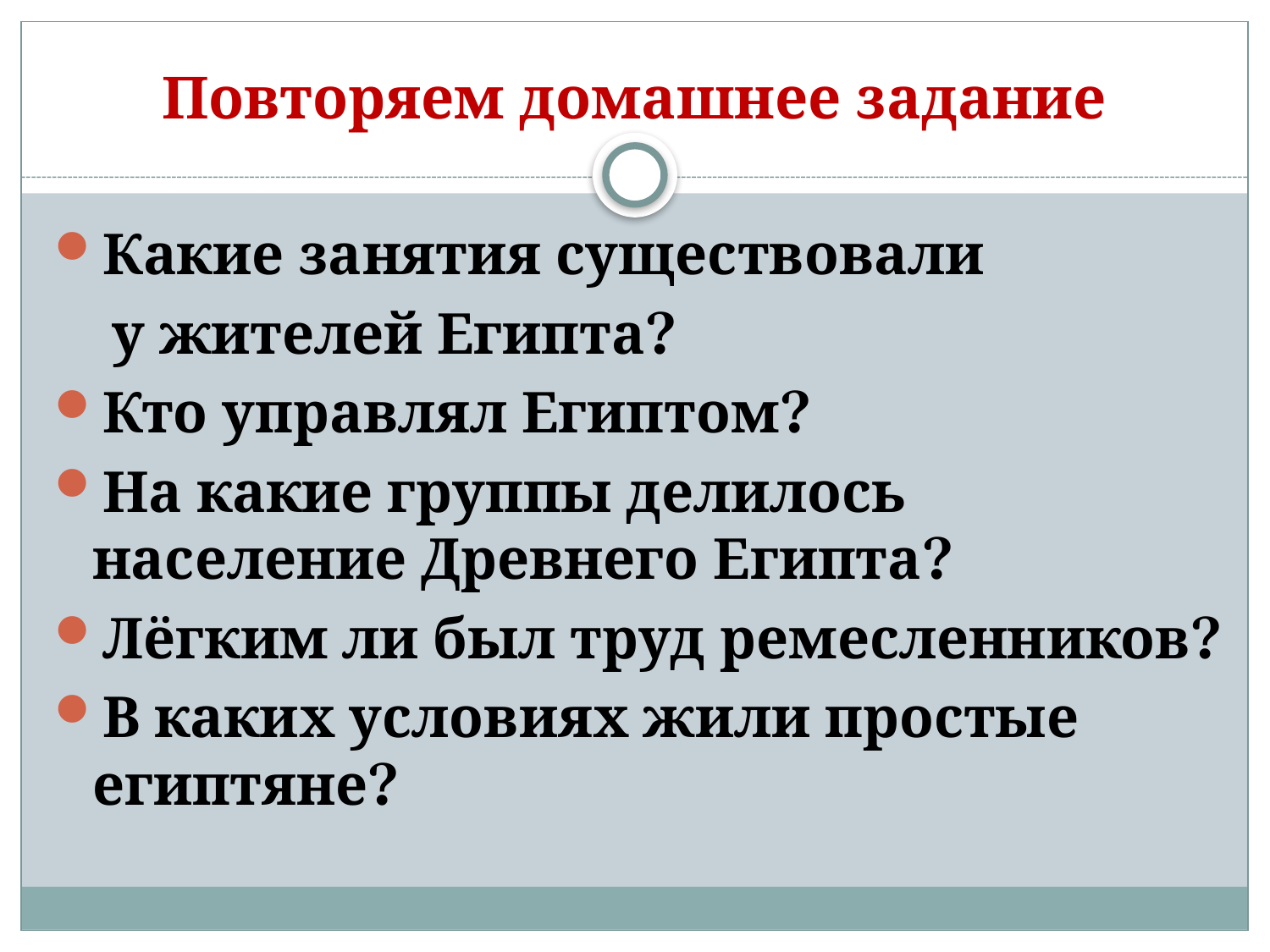

# Повторяем домашнее задание
Какие занятия существовали
    у жителей Египта?
Кто управлял Египтом?
На какие группы делилось население Древнего Египта?
Лёгким ли был труд ремесленников?
В каких условиях жили простые египтяне?